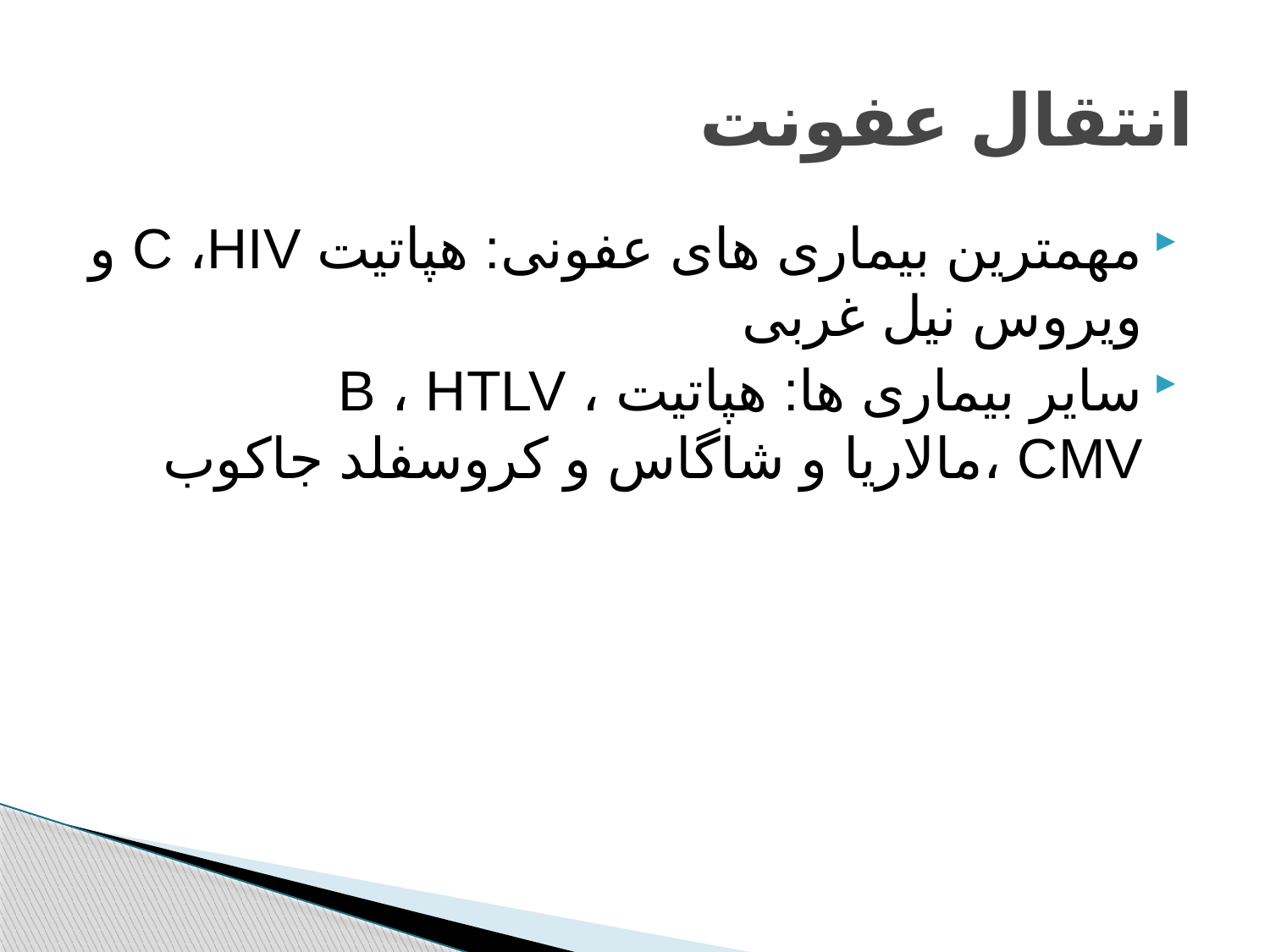

# انتقال عفونت
مهمترین بیماری های عفونی: هپاتیت C ،HIV و ویروس نیل غربی
سایر بیماری ها: هپاتیت B ، HTLV ، CMV ،مالاریا و شاگاس و کروسفلد جاکوب